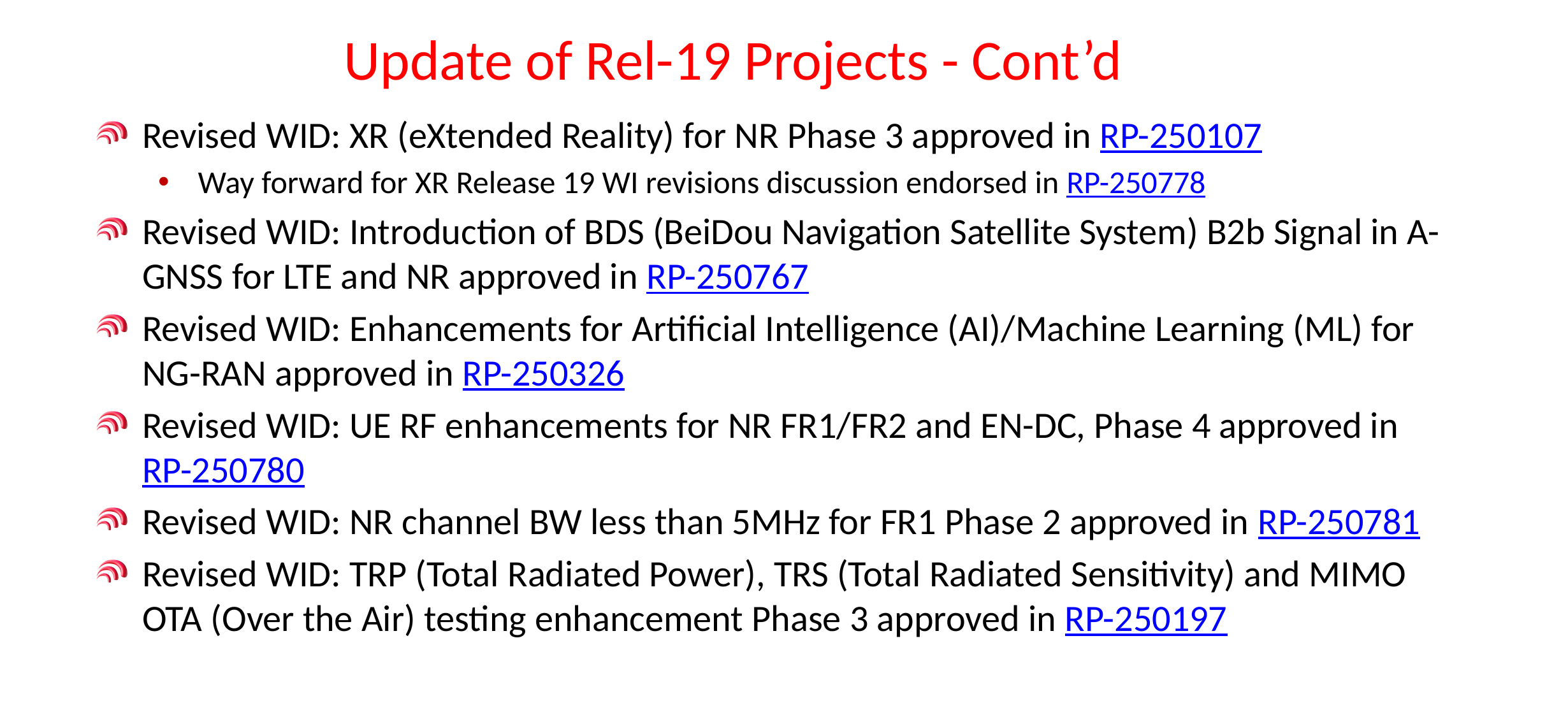

# Update of Rel-19 Projects - Cont’d
Revised WID: XR (eXtended Reality) for NR Phase 3 approved in RP-250107
Way forward for XR Release 19 WI revisions discussion endorsed in RP-250778
Revised WID: Introduction of BDS (BeiDou Navigation Satellite System) B2b Signal in A-GNSS for LTE and NR approved in RP-250767
Revised WID: Enhancements for Artificial Intelligence (AI)/Machine Learning (ML) for NG-RAN approved in RP-250326
Revised WID: UE RF enhancements for NR FR1/FR2 and EN-DC, Phase 4 approved in RP-250780
Revised WID: NR channel BW less than 5MHz for FR1 Phase 2 approved in RP-250781
Revised WID: TRP (Total Radiated Power), TRS (Total Radiated Sensitivity) and MIMO OTA (Over the Air) testing enhancement Phase 3 approved in RP-250197